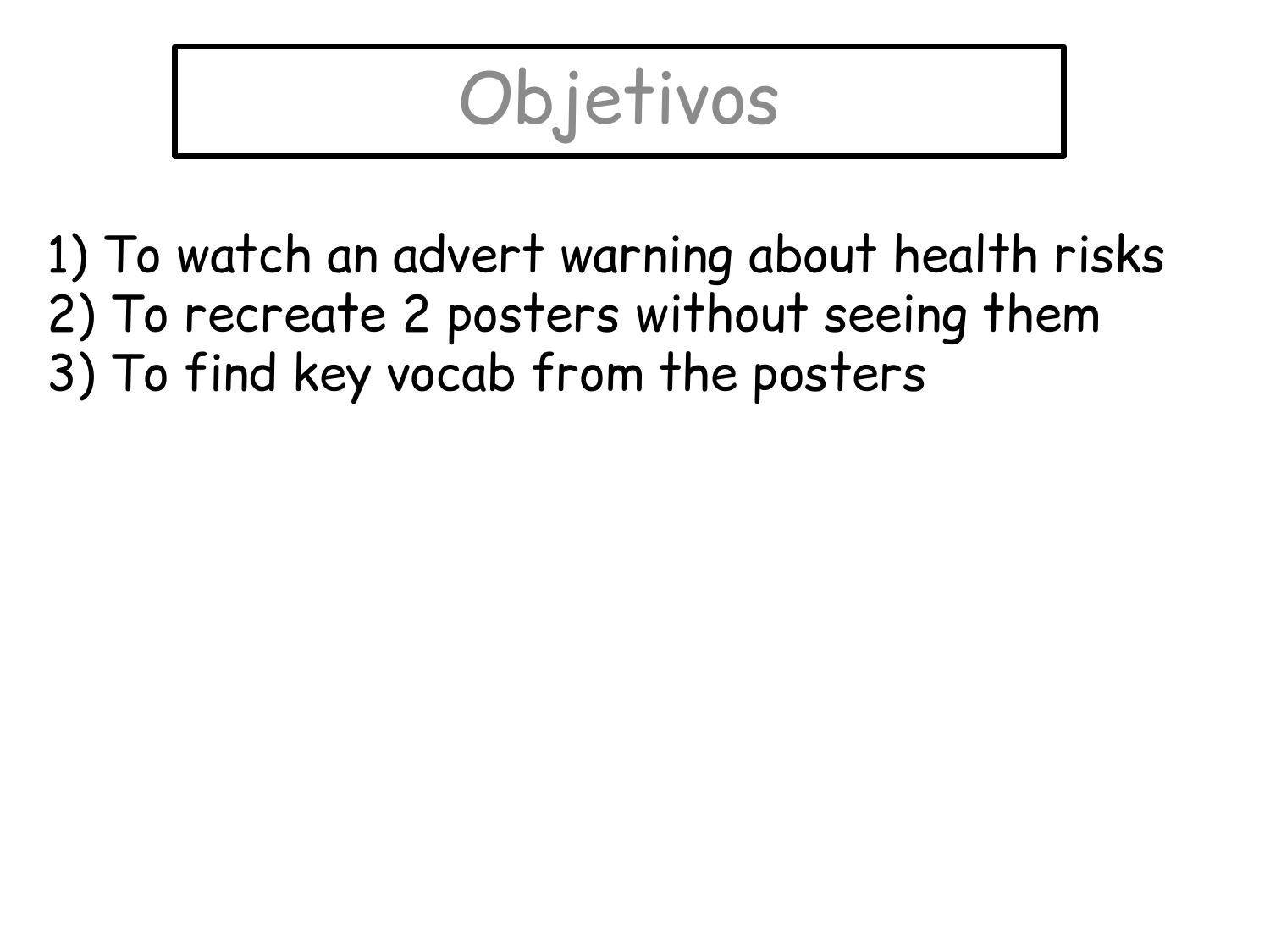

Objetivos
1) To watch an advert warning about health risks
2) To recreate 2 posters without seeing them
3) To find key vocab from the posters